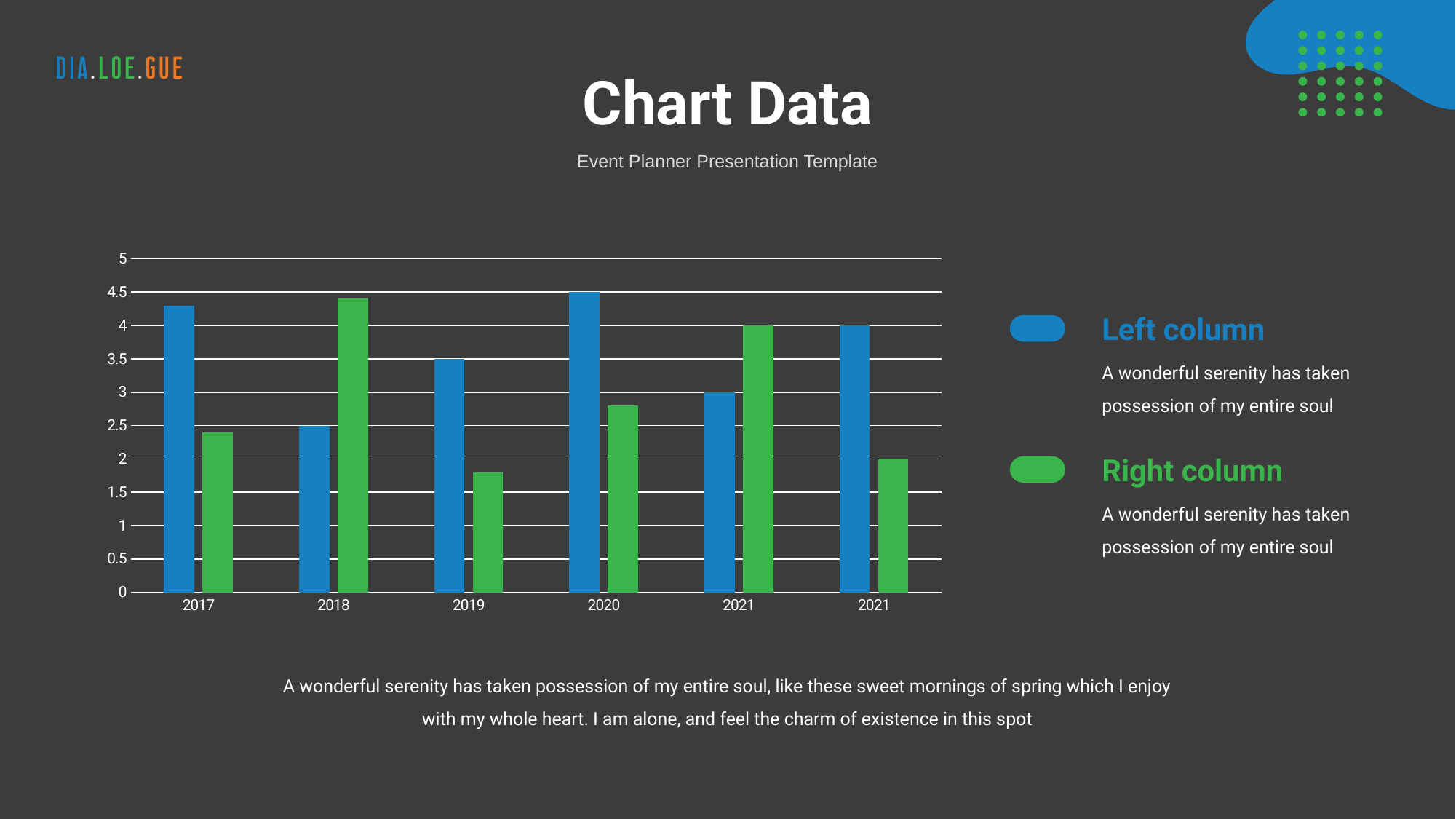

# Chart Data
Event Planner Presentation Template

### Chart

| Category | Series 1 | Series 2 |
|---|---|---|
| 2017 | 4.3 | 2.4 |
| 2018 | 2.5 | 4.4 |
| 2019 | 3.5 | 1.8 |
| 2020 | 4.5 | 2.8 |
| 2021 | 3.0 | 4.0 |
| 2021 | 4.0 | 2.0 |
Left column

A wonderful serenity has taken possession of my entire soul
Right column

A wonderful serenity has taken possession of my entire soul
A wonderful serenity has taken possession of my entire soul, like these sweet mornings of spring which I enjoy with my whole heart. I am alone, and feel the charm of existence in this spot